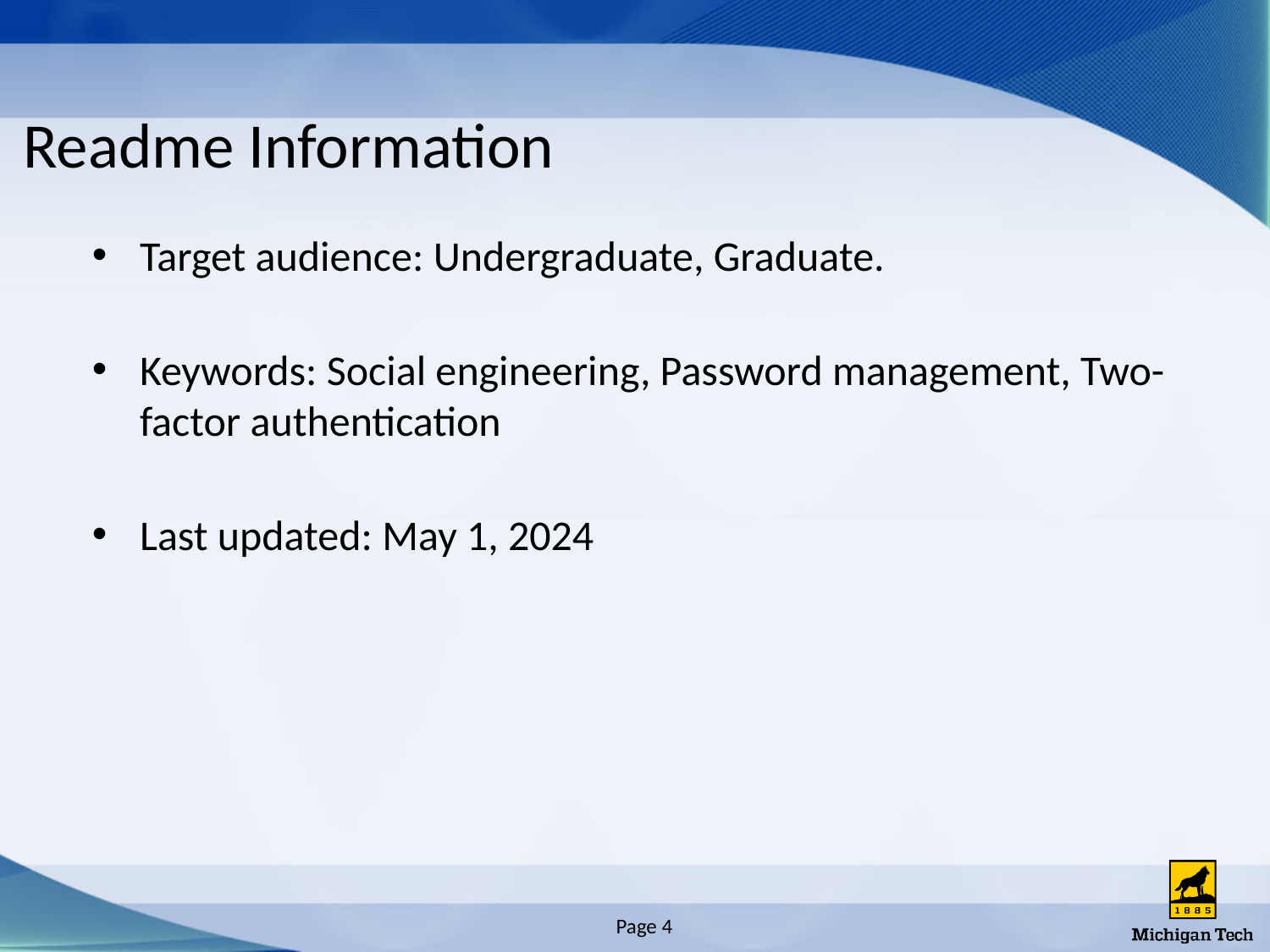

# Readme Information
Target audience: Undergraduate, Graduate.

Keywords: Social engineering, Password management, Two-factor authentication

Last updated: May 1, 2024